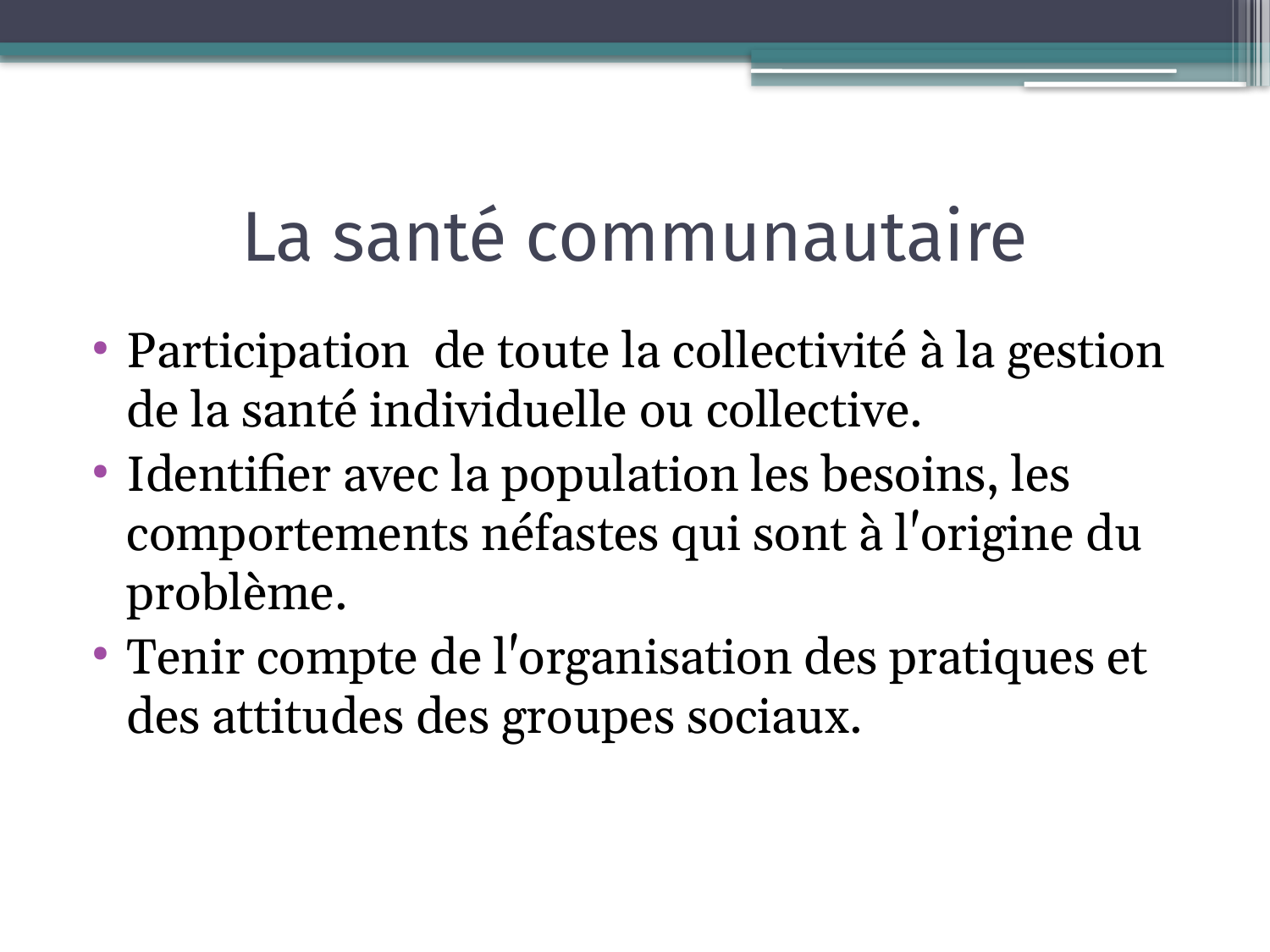

# La santé communautaire
Participation  de toute la collectivité à la gestion de la santé individuelle ou collective.
Identifier avec la population les besoins, les comportements néfastes qui sont à l'origine du problème.
Tenir compte de l'organisation des pratiques et des attitudes des groupes sociaux.